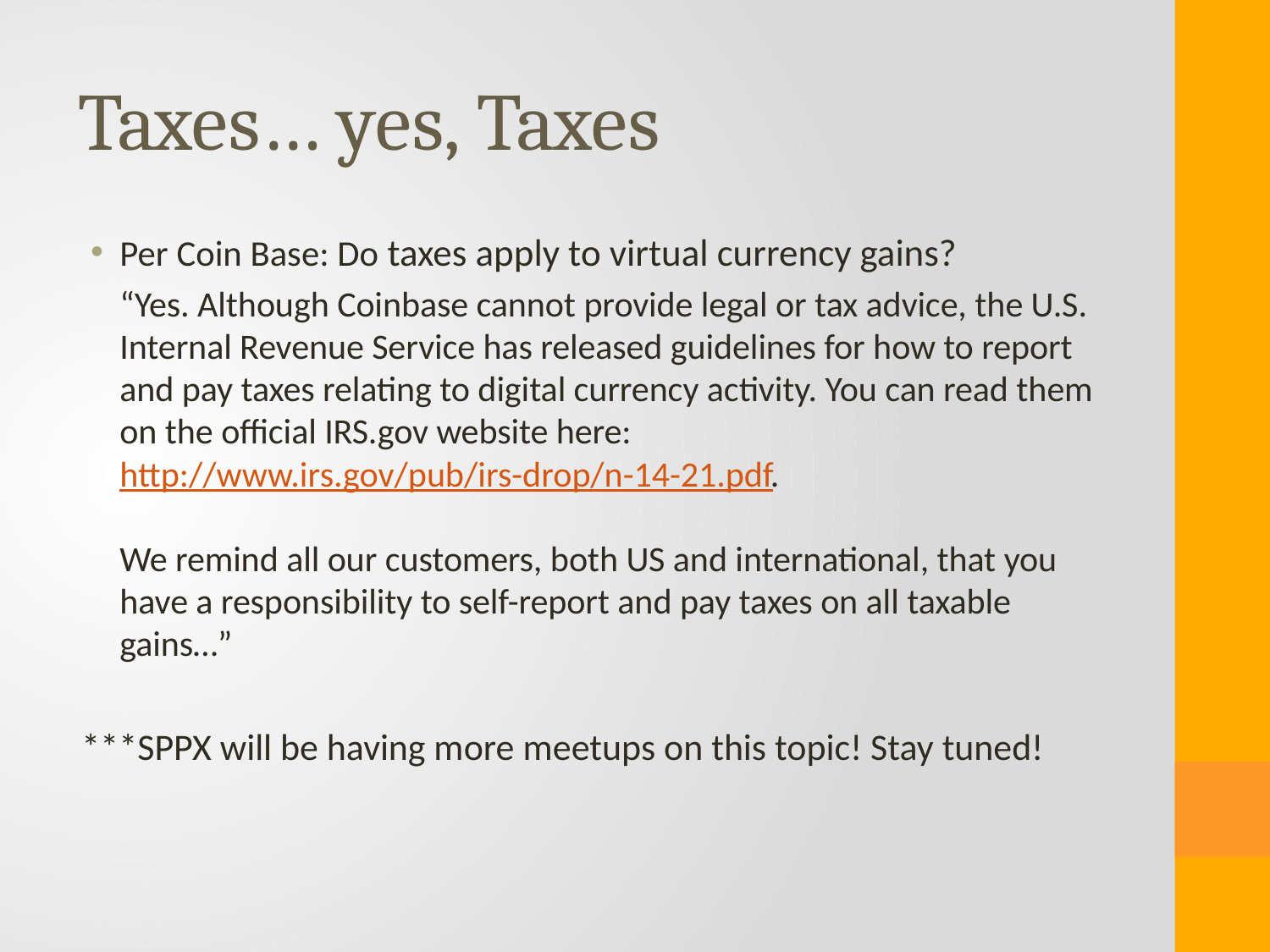

# Taxes… yes, Taxes
Per Coin Base: Do taxes apply to virtual currency gains?
“Yes. Although Coinbase cannot provide legal or tax advice, the U.S. Internal Revenue Service has released guidelines for how to report and pay taxes relating to digital currency activity. You can read them on the official IRS.gov website here: http://www.irs.gov/pub/irs-drop/n-14-21.pdf.
We remind all our customers, both US and international, that you have a responsibility to self-report and pay taxes on all taxable gains…”

***SPPX will be having more meetups on this topic! Stay tuned!